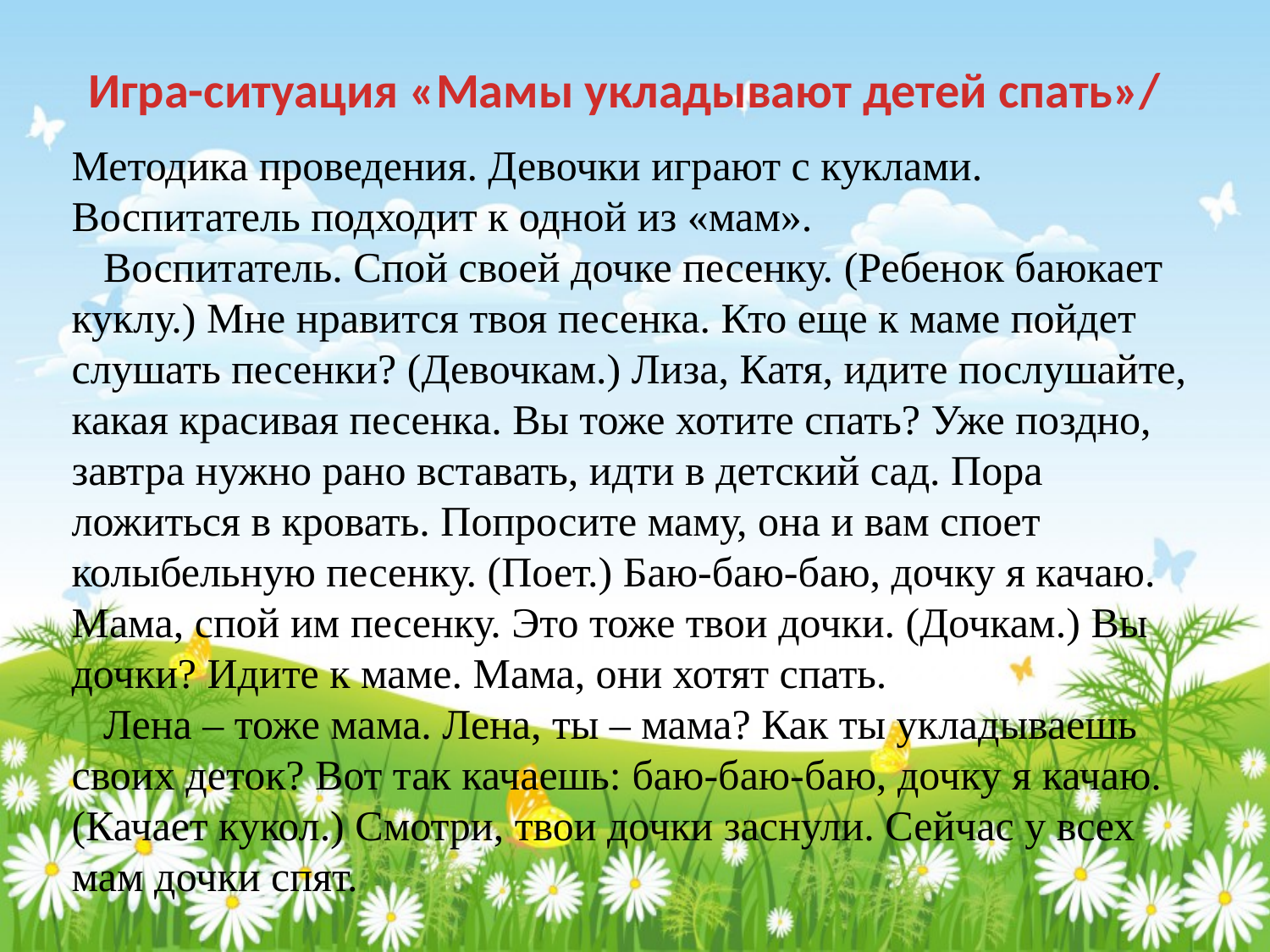

Игра-ситуация «Мамы укладывают детей спать»/
Методика проведения. Девочки играют с куклами. Воспитатель подходит к одной из «мам».
   Воспитатель. Спой своей дочке песенку. (Ребенок баюкает куклу.) Мне нравится твоя песенка. Кто еще к маме пойдет слушать песенки? (Девочкам.) Лиза, Катя, идите послушайте, какая красивая песенка. Вы тоже хотите спать? Уже поздно, завтра нужно рано вставать, идти в детский сад. Пора ложиться в кровать. Попросите маму, она и вам споет колыбельную песенку. (Поет.) Баю-баю-баю, дочку я качаю. Мама, спой им песенку. Это тоже твои дочки. (Дочкам.) Вы дочки? Идите к маме. Мама, они хотят спать.
   Лена – тоже мама. Лена, ты – мама? Как ты укладываешь своих деток? Вот так качаешь: баю-баю-баю, дочку я качаю. (Качает кукол.) Смотри, твои дочки заснули. Сейчас у всех мам дочки спят.